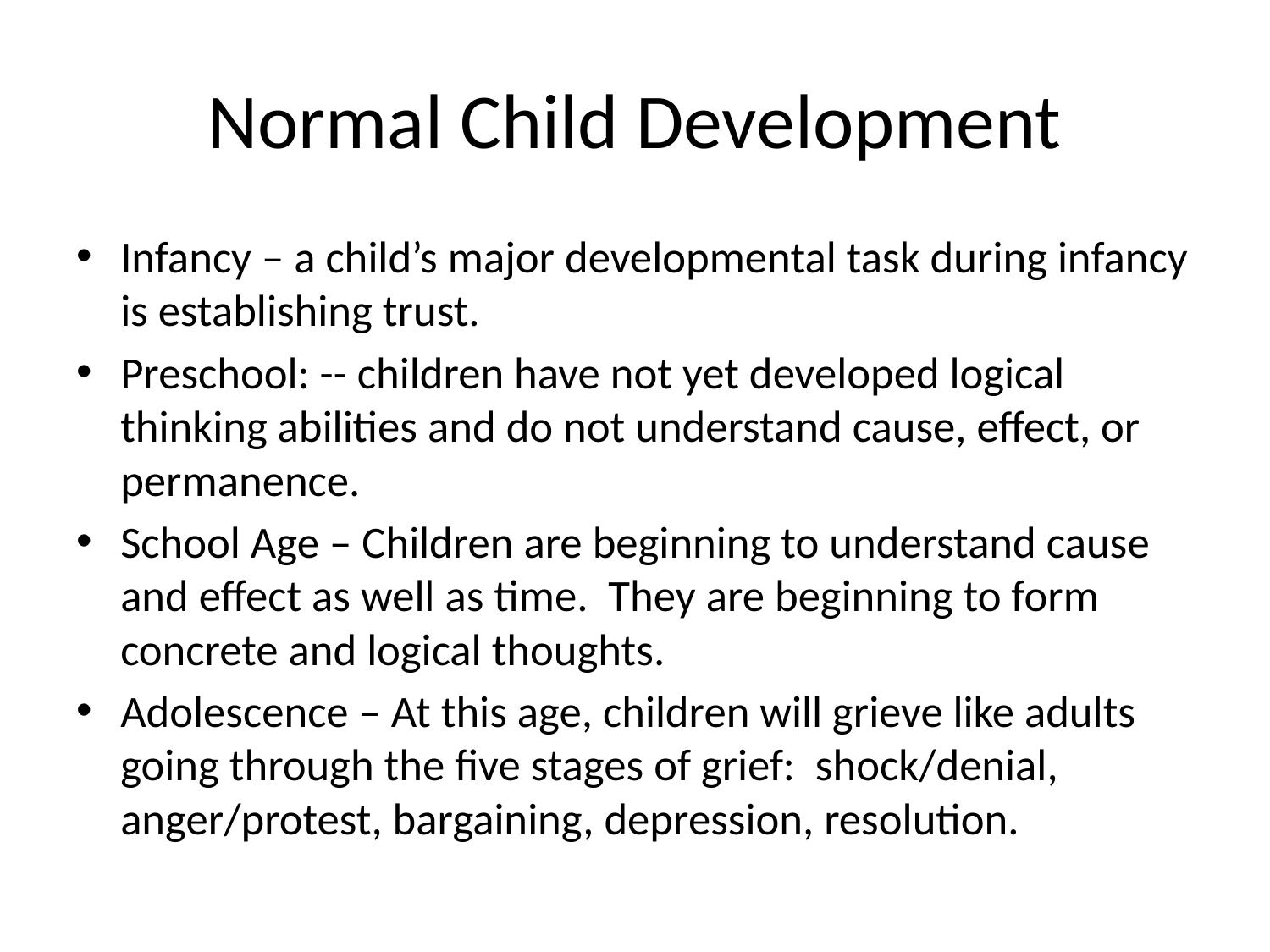

# Normal Child Development
Infancy – a child’s major developmental task during infancy is establishing trust.
Preschool: -- children have not yet developed logical thinking abilities and do not understand cause, effect, or permanence.
School Age – Children are beginning to understand cause and effect as well as time.  They are beginning to form concrete and logical thoughts.
Adolescence – At this age, children will grieve like adults going through the five stages of grief:  shock/denial, anger/protest, bargaining, depression, resolution.